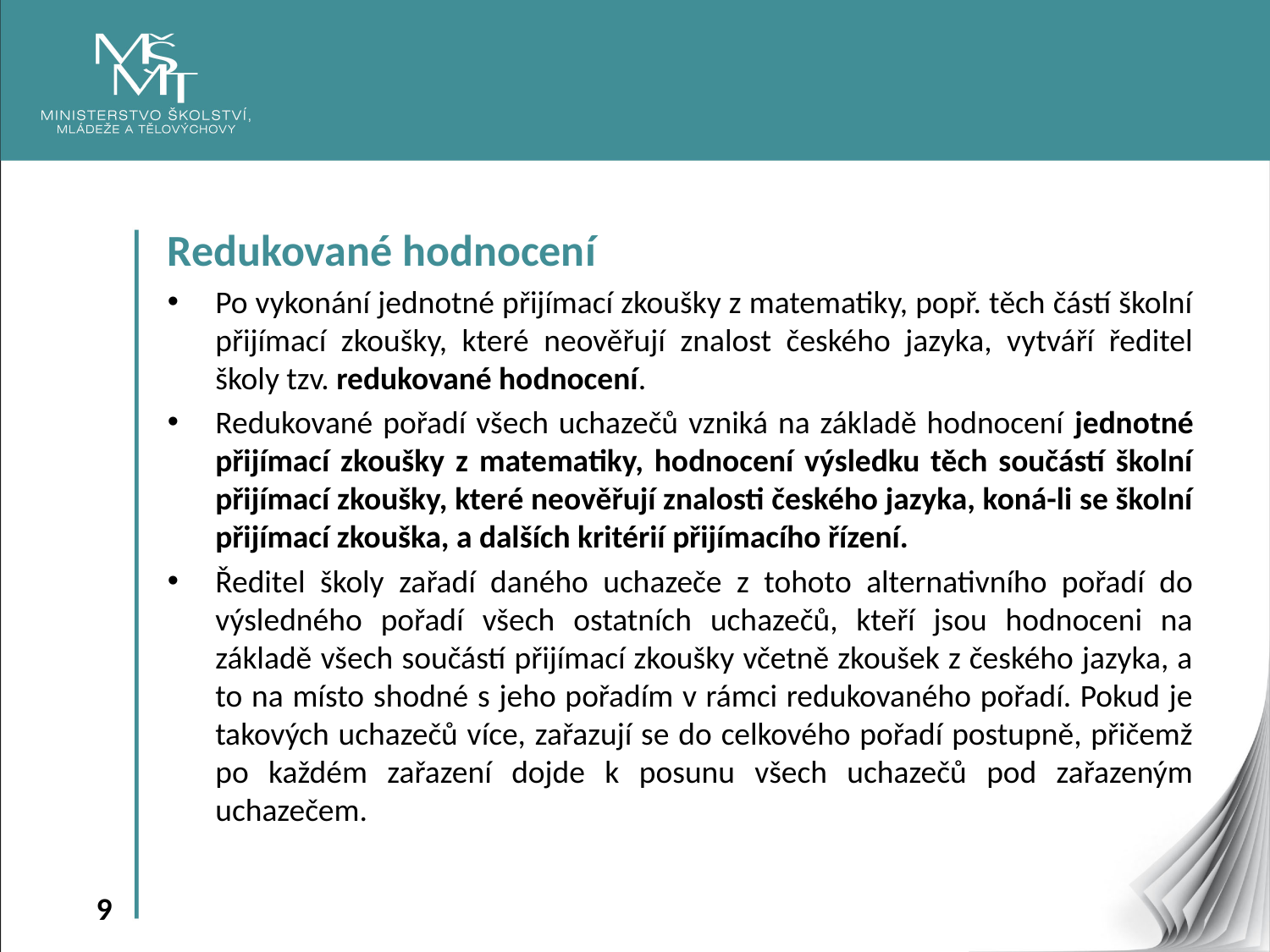

Redukované hodnocení
Po vykonání jednotné přijímací zkoušky z matematiky, popř. těch částí školní přijímací zkoušky, které neověřují znalost českého jazyka, vytváří ředitel školy tzv. redukované hodnocení.
Redukované pořadí všech uchazečů vzniká na základě hodnocení jednotné přijímací zkoušky z matematiky, hodnocení výsledku těch součástí školní přijímací zkoušky, které neověřují znalosti českého jazyka, koná-li se školní přijímací zkouška, a dalších kritérií přijímacího řízení.
Ředitel školy zařadí daného uchazeče z tohoto alternativního pořadí do výsledného pořadí všech ostatních uchazečů, kteří jsou hodnoceni na základě všech součástí přijímací zkoušky včetně zkoušek z českého jazyka, a to na místo shodné s jeho pořadím v rámci redukovaného pořadí. Pokud je takových uchazečů více, zařazují se do celkového pořadí postupně, přičemž po každém zařazení dojde k posunu všech uchazečů pod zařazeným uchazečem.